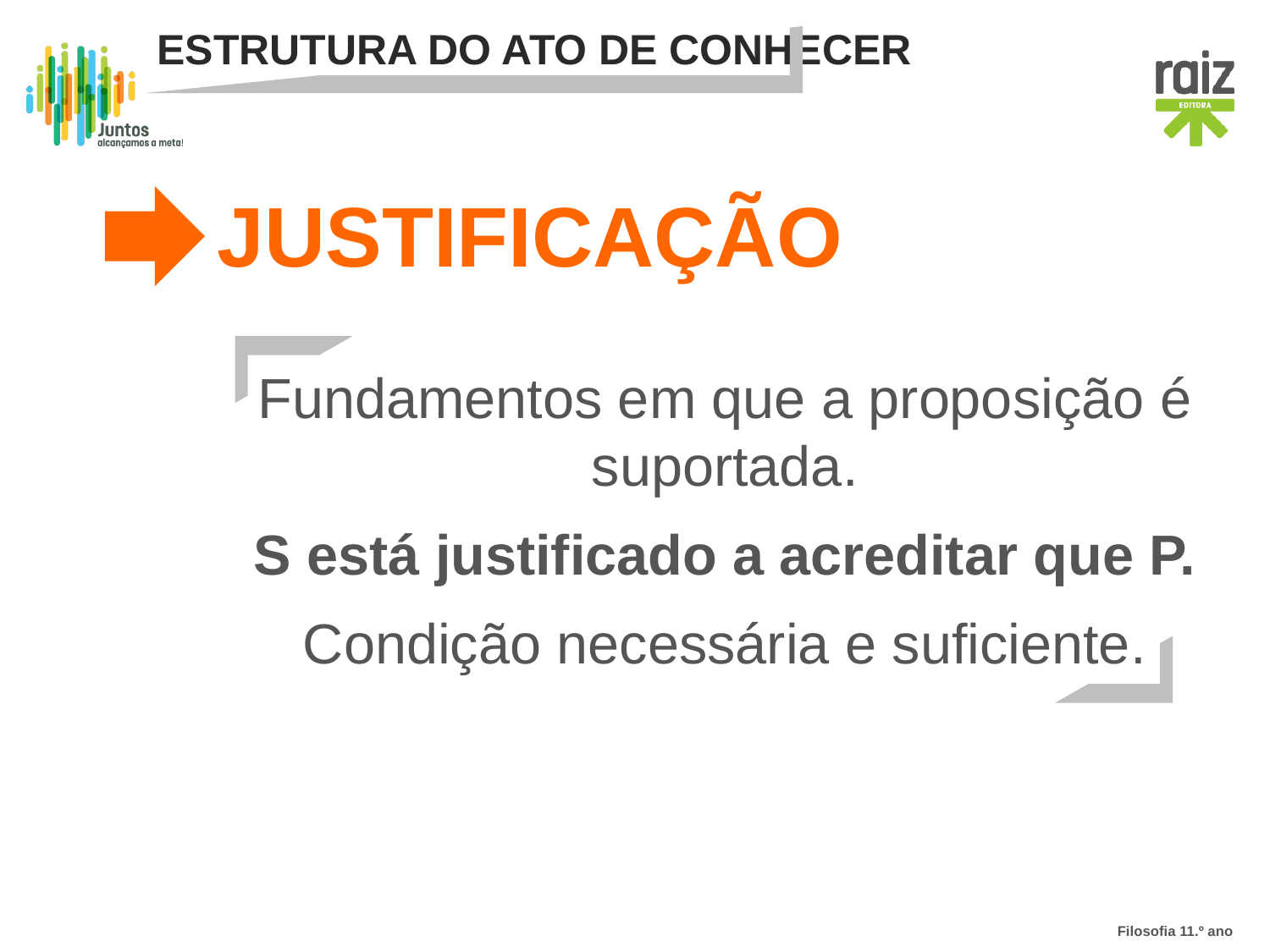

Estrutura do ato de conhecer

Justificação

Fundamentos em que a proposição é suportada.
S está justificado a acreditar que P.
Condição necessária e suficiente.